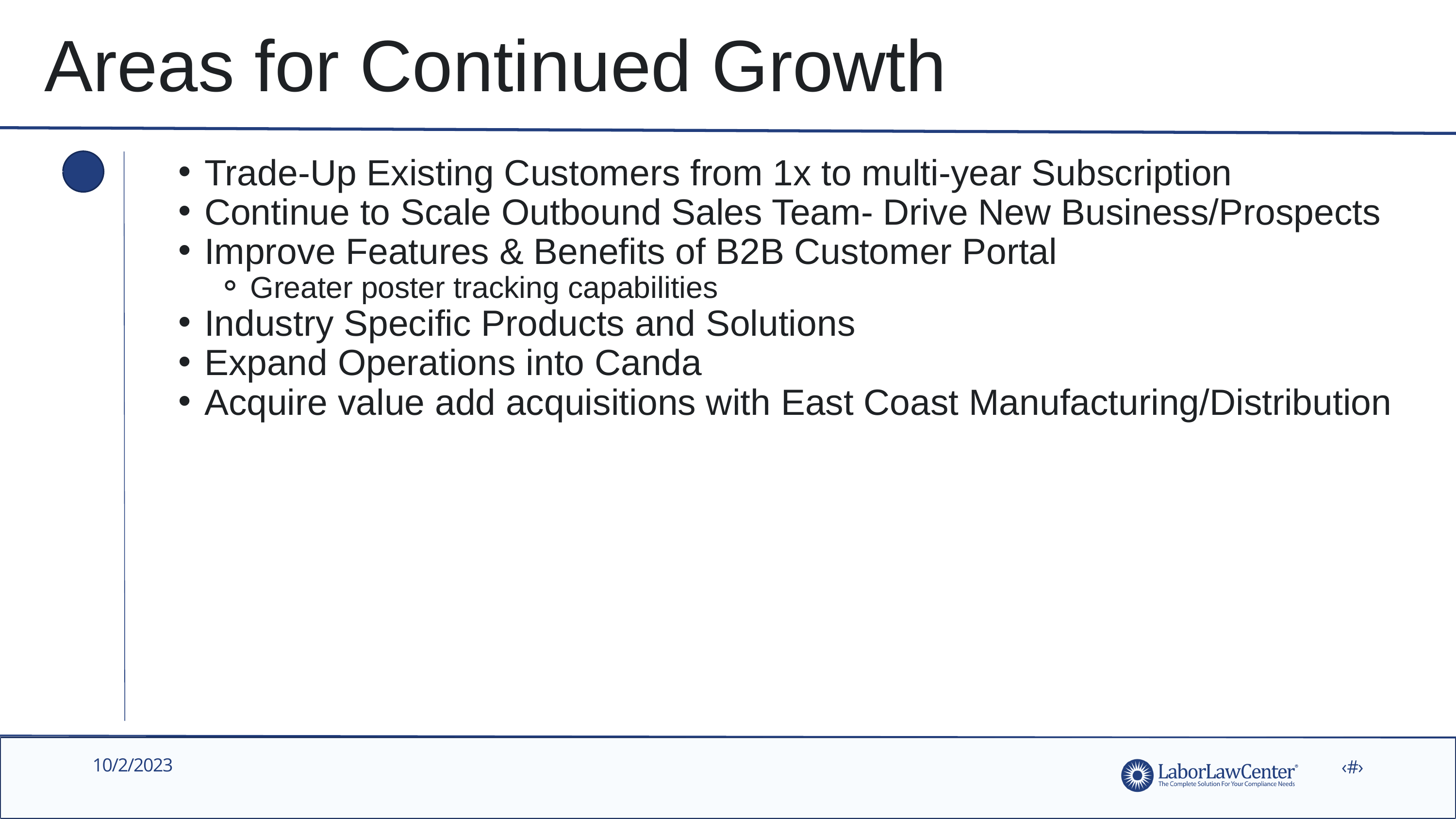

Areas for Continued Growth

Trade-Up Existing Customers from 1x to multi-year Subscription
Continue to Scale Outbound Sales Team- Drive New Business/Prospects
Improve Features & Benefits of B2B Customer Portal
Greater poster tracking capabilities
Industry Specific Products and Solutions
Expand Operations into Canda
Acquire value add acquisitions with East Coast Manufacturing/Distribution

10/2/2023
‹#›